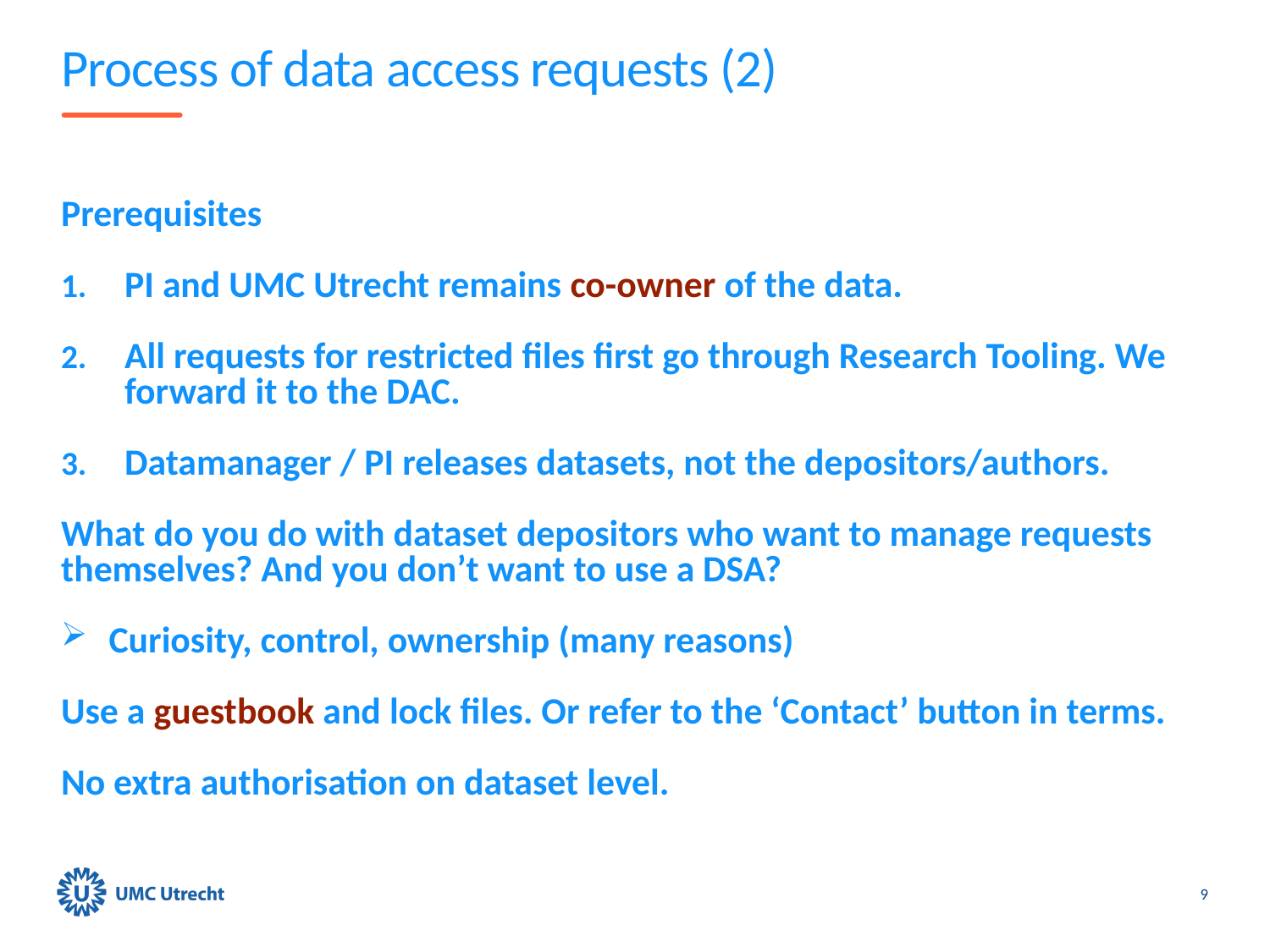

# Process of data access requests (2)
Prerequisites

PI and UMC Utrecht remains co-owner of the data.

All requests for restricted files first go through Research Tooling. We forward it to the DAC.

Datamanager / PI releases datasets, not the depositors/authors.

What do you do with dataset depositors who want to manage requests themselves? And you don’t want to use a DSA?
Curiosity, control, ownership (many reasons)

Use a guestbook and lock files. Or refer to the ‘Contact’ button in terms.

No extra authorisation on dataset level.

9